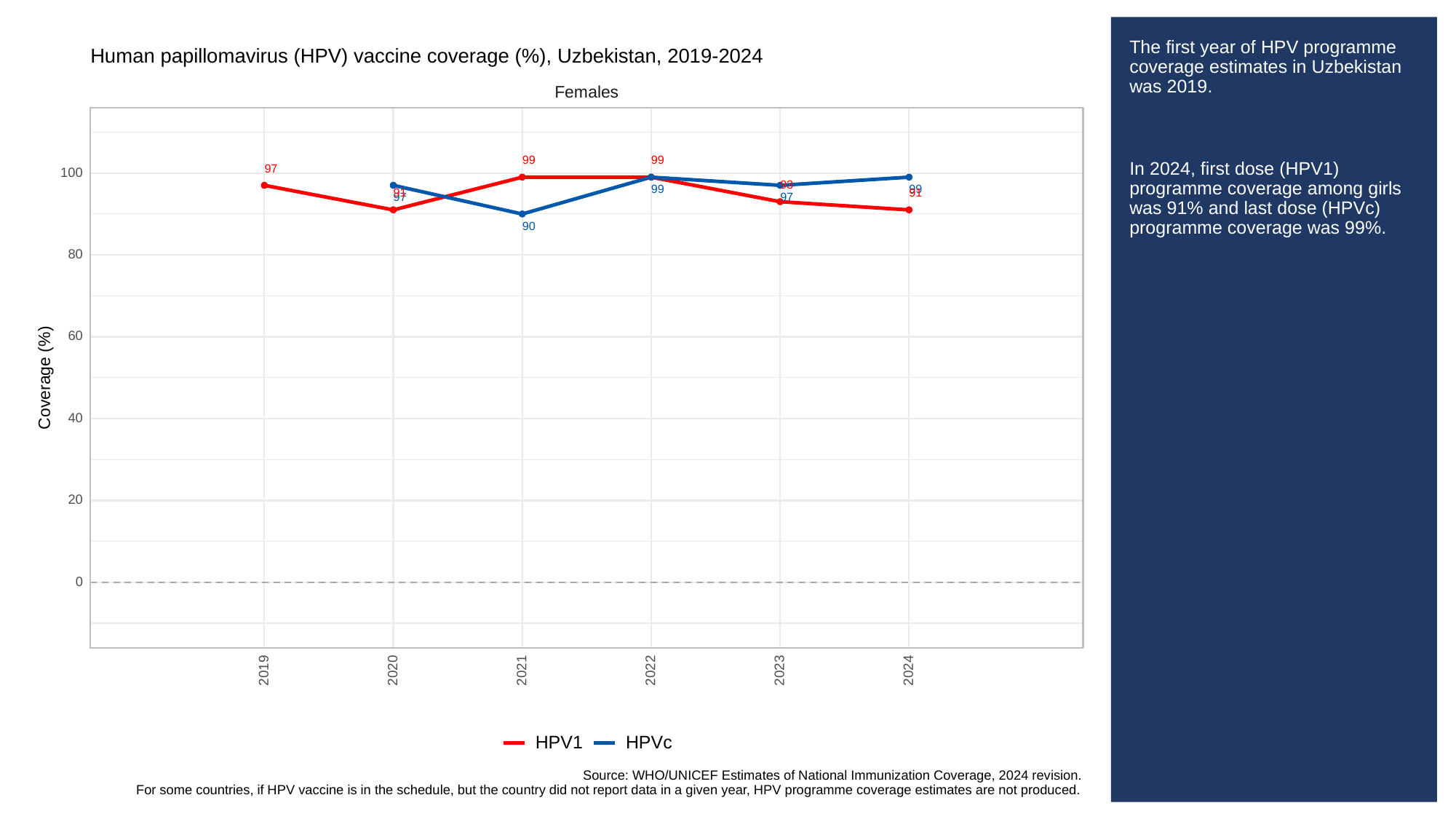

# The first year of HPV programme coverage estimates in Uzbekistan was 2019.

In 2024, first dose (HPV1) programme coverage among girls was 91% and last dose (HPVc) programme coverage was 99%.

Human papillomavirus (HPV) vaccine coverage (%), Uzbekistan, 2019-2024
Females

99
99
97
100

93

99
99
91
91
97
97

90
80

60

Coverage (%)

40

20

0

2023
2019
2020
2021
2022
2024
HPVc
HPV1

Source: WHO/UNICEF Estimates of National Immunization Coverage, 2024 revision.
For some countries, if HPV vaccine is in the schedule, but the country did not report data in a given year, HPV programme coverage estimates are not produced.